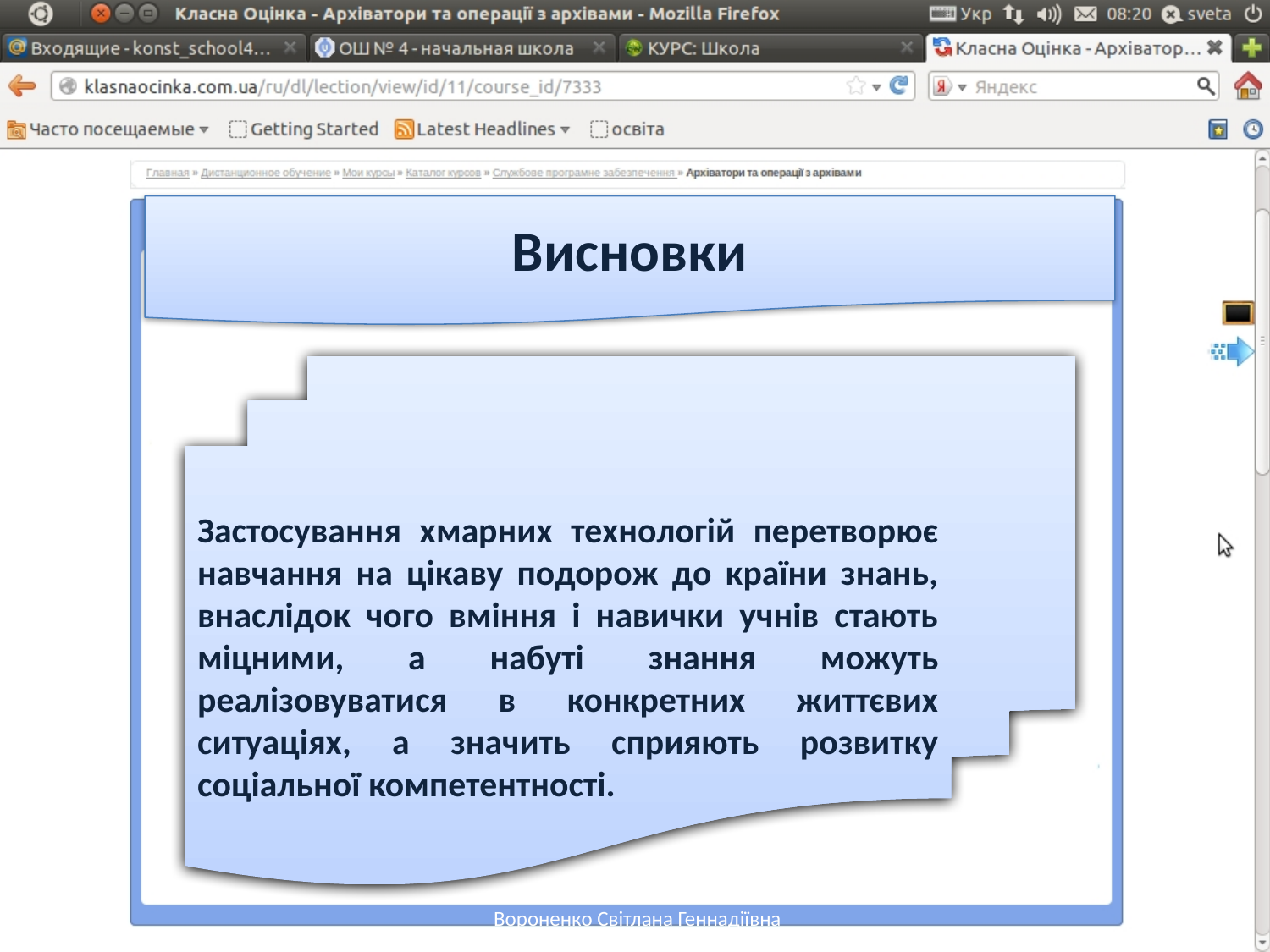

Висновки
Застосування хмарних технологій перетворює навчання на цікаву подорож до країни знань, внаслідок чого вміння і навички учнів стають міцними, а набуті знання можуть реалізовуватися в конкретних життєвих ситуаціях, а значить сприяють розвитку соціальної компетентності.
Вороненко Світлана Геннадіївна